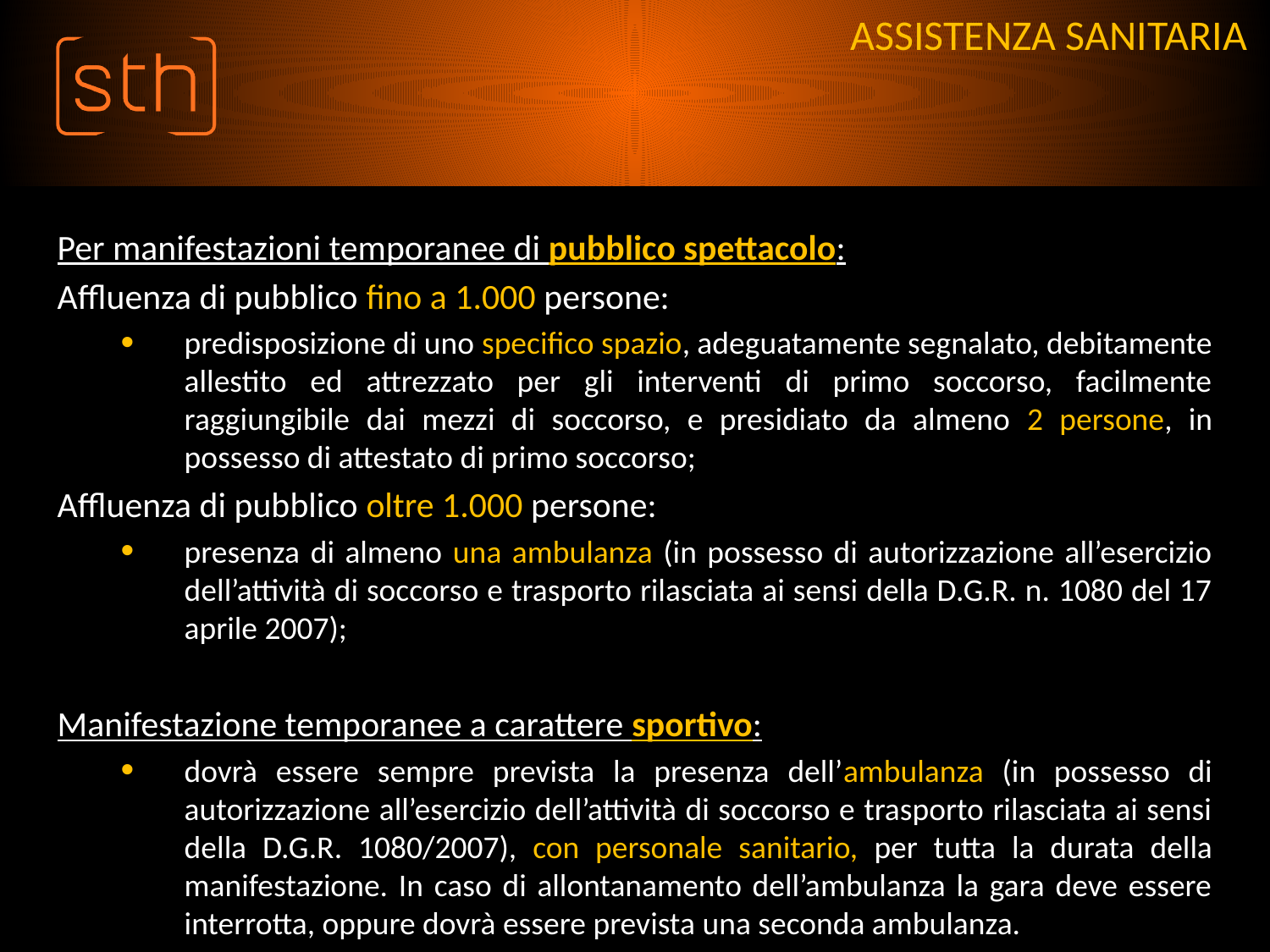

# ASSISTENZA SANITARIA

Per manifestazioni temporanee di pubblico spettacolo:
Affluenza di pubblico fino a 1.000 persone:
predisposizione di uno specifico spazio, adeguatamente segnalato, debitamente allestito ed attrezzato per gli interventi di primo soccorso, facilmente raggiungibile dai mezzi di soccorso, e presidiato da almeno 2 persone, in possesso di attestato di primo soccorso;
Affluenza di pubblico oltre 1.000 persone:
presenza di almeno una ambulanza (in possesso di autorizzazione all’esercizio dell’attività di soccorso e trasporto rilasciata ai sensi della D.G.R. n. 1080 del 17 aprile 2007);

Manifestazione temporanee a carattere sportivo:
dovrà essere sempre prevista la presenza dell’ambulanza (in possesso di autorizzazione all’esercizio dell’attività di soccorso e trasporto rilasciata ai sensi della D.G.R. 1080/2007), con personale sanitario, per tutta la durata della manifestazione. In caso di allontanamento dell’ambulanza la gara deve essere interrotta, oppure dovrà essere prevista una seconda ambulanza.